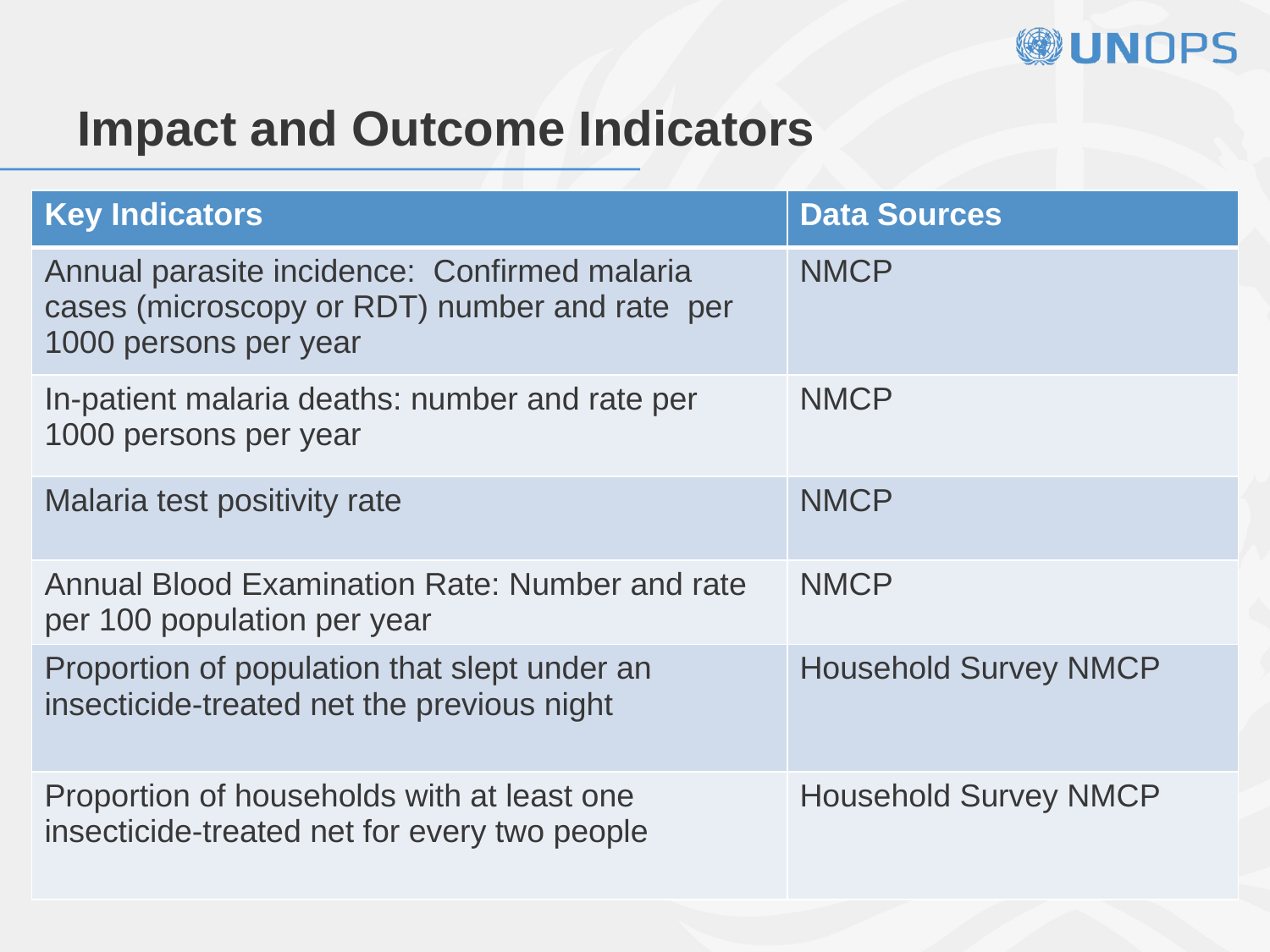

# Impact and Outcome Indicators
| Key Indicators | Data Sources |
| --- | --- |
| Annual parasite incidence: Confirmed malaria cases (microscopy or RDT) number and rate per 1000 persons per year | NMCP |
| In-patient malaria deaths: number and rate per 1000 persons per year | NMCP |
| Malaria test positivity rate | NMCP |
| Annual Blood Examination Rate: Number and rate per 100 population per year | NMCP |
| Proportion of population that slept under an insecticide-treated net the previous night | Household Survey NMCP |
| Proportion of households with at least one insecticide-treated net for every two people | Household Survey NMCP |